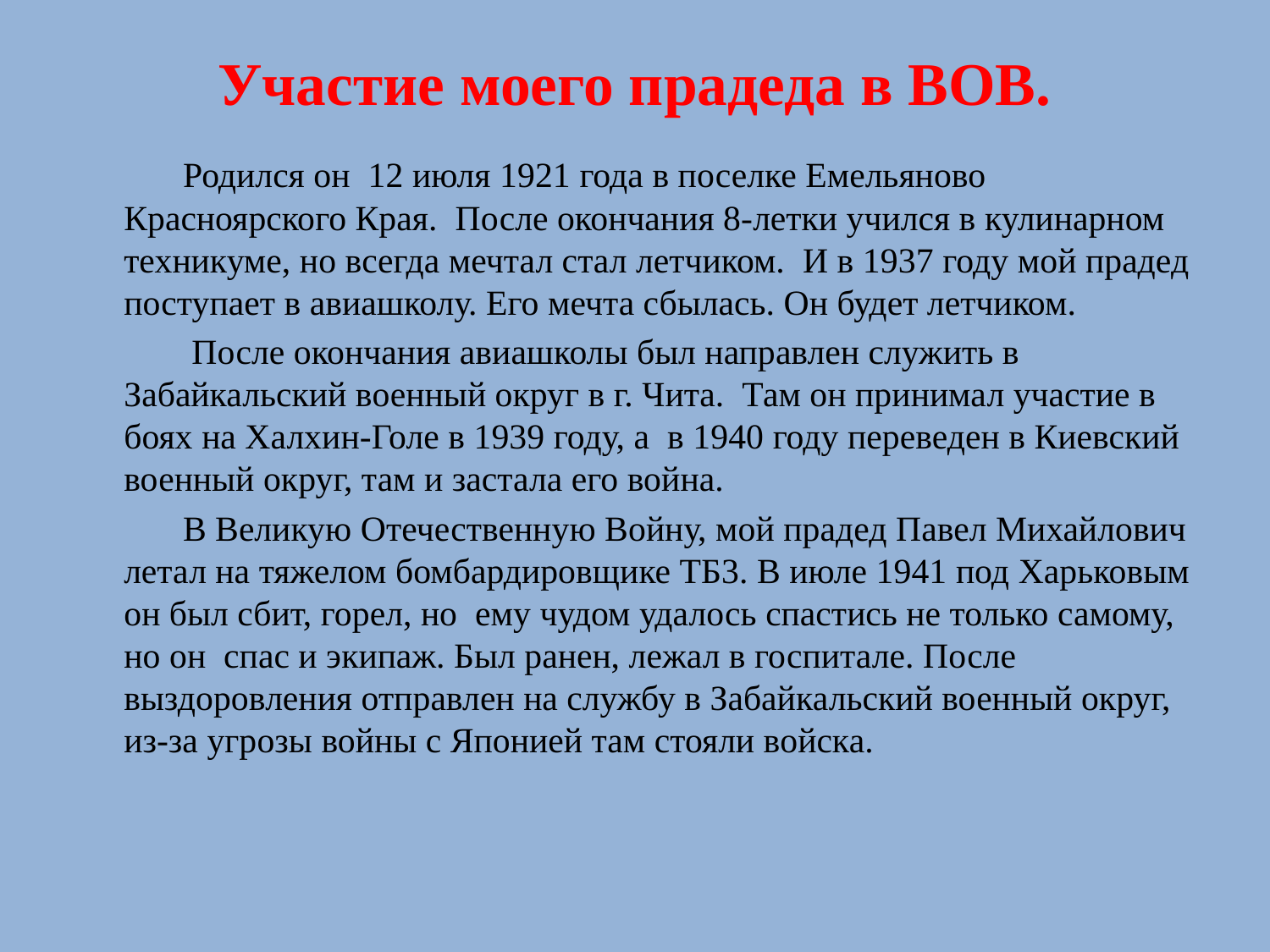

# Участие моего прадеда в ВОВ.
            Родился он  12 июля 1921 года в поселке Емельяново Красноярского Края.  После окончания 8-летки учился в кулинарном техникуме, но всегда мечтал стал летчиком.  И в 1937 году мой прадед поступает в авиашколу. Его мечта сбылась. Он будет летчиком.
             После окончания авиашколы был направлен служить в Забайкальский военный округ в г. Чита.  Там он принимал участие в боях на Халхин-Голе в 1939 году, а  в 1940 году переведен в Киевский военный округ, там и застала его война.
            В Великую Отечественную Войну, мой прадед Павел Михайлович летал на тяжелом бомбардировщике ТБ3. В июле 1941 под Харьковым он был сбит, горел, но  ему чудом удалось спастись не только самому, но он  спас и экипаж. Был ранен, лежал в госпитале. После выздоровления отправлен на службу в Забайкальский военный округ, из-за угрозы войны с Японией там стояли войска.